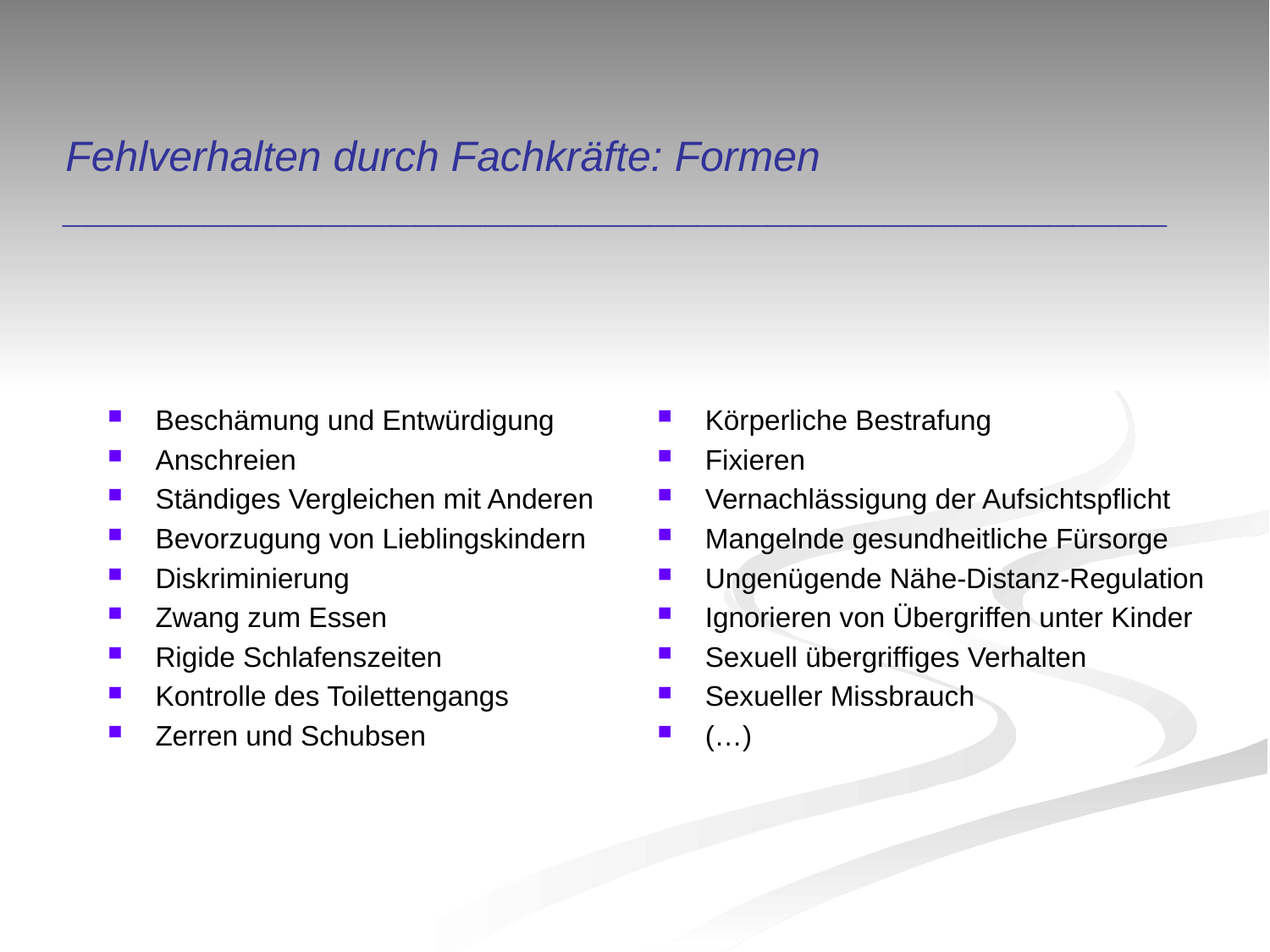

# Fehlverhalten durch Fachkräfte: Formen _______________________________________________
Beschämung und Entwürdigung
Anschreien
Ständiges Vergleichen mit Anderen
Bevorzugung von Lieblingskindern
Diskriminierung
Zwang zum Essen
Rigide Schlafenszeiten
Kontrolle des Toilettengangs
Zerren und Schubsen
Körperliche Bestrafung
Fixieren
Vernachlässigung der Aufsichtspflicht
Mangelnde gesundheitliche Fürsorge
Ungenügende Nähe-Distanz-Regulation
Ignorieren von Übergriffen unter Kinder
Sexuell übergriffiges Verhalten
Sexueller Missbrauch
(…)